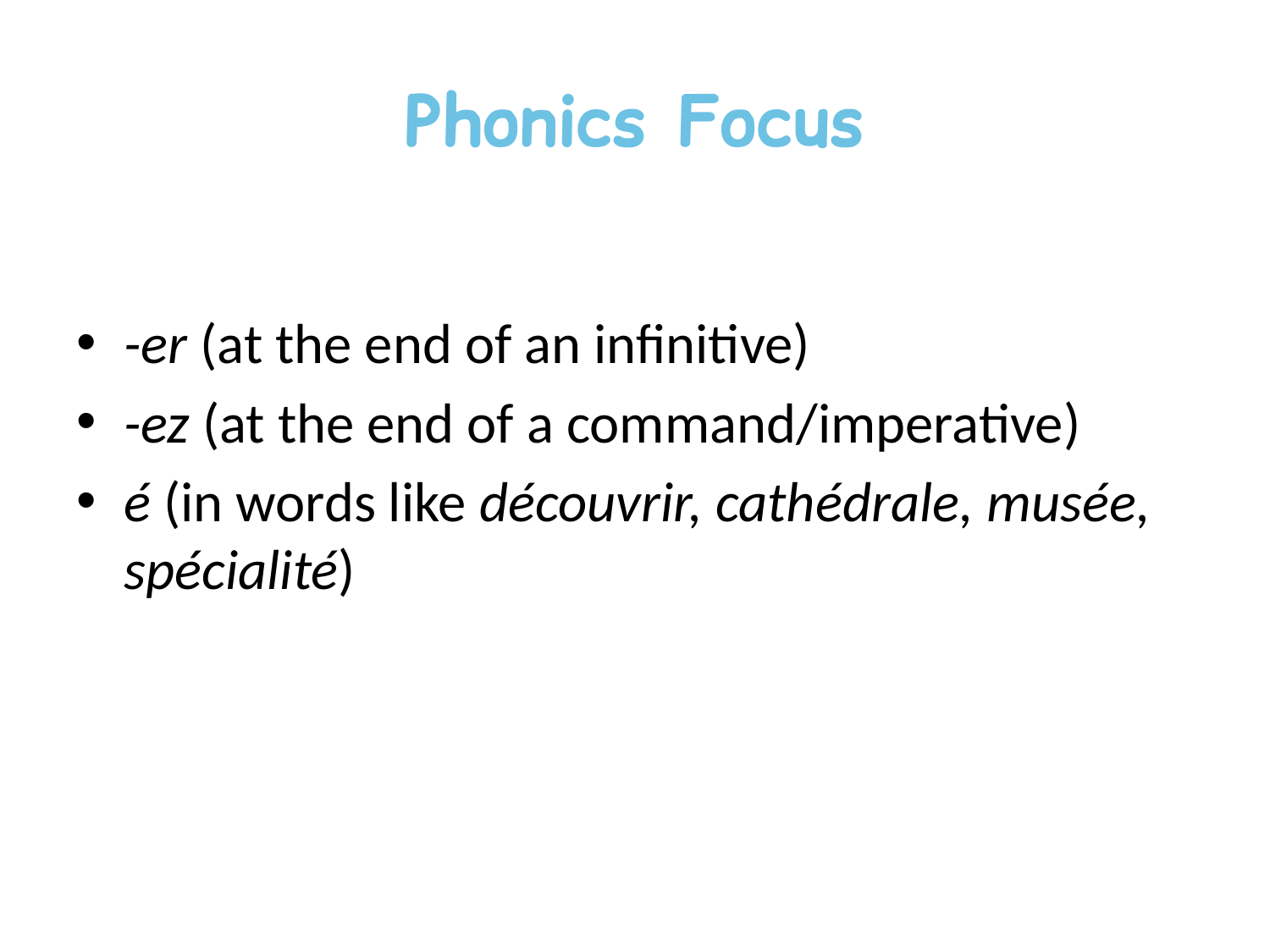

# Phonics Focus

-er (at the end of an infinitive)
-ez (at the end of a command/imperative)
é (in words like découvrir, cathédrale, musée, spécialité)